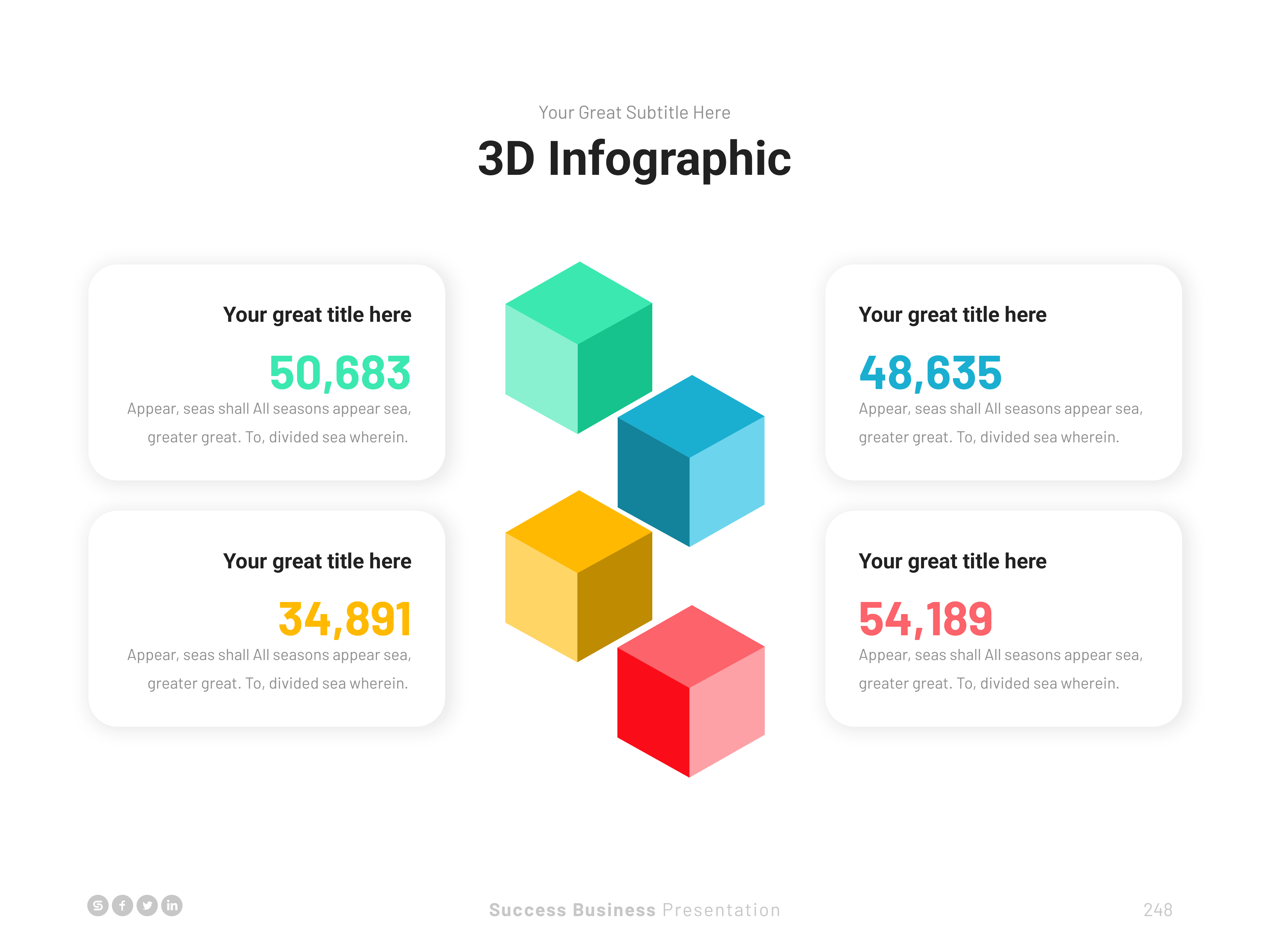

Your Great Subtitle Here
3D Infographic

Your great title here
50,683
Appear, seas shall All seasons appear sea, greater great. To, divided sea wherein.
Your great title here
48,635
Appear, seas shall All seasons appear sea, greater great. To, divided sea wherein.

Your great title here
34,891
Appear, seas shall All seasons appear sea, greater great. To, divided sea wherein.
Your great title here
54,189
Appear, seas shall All seasons appear sea, greater great. To, divided sea wherein.